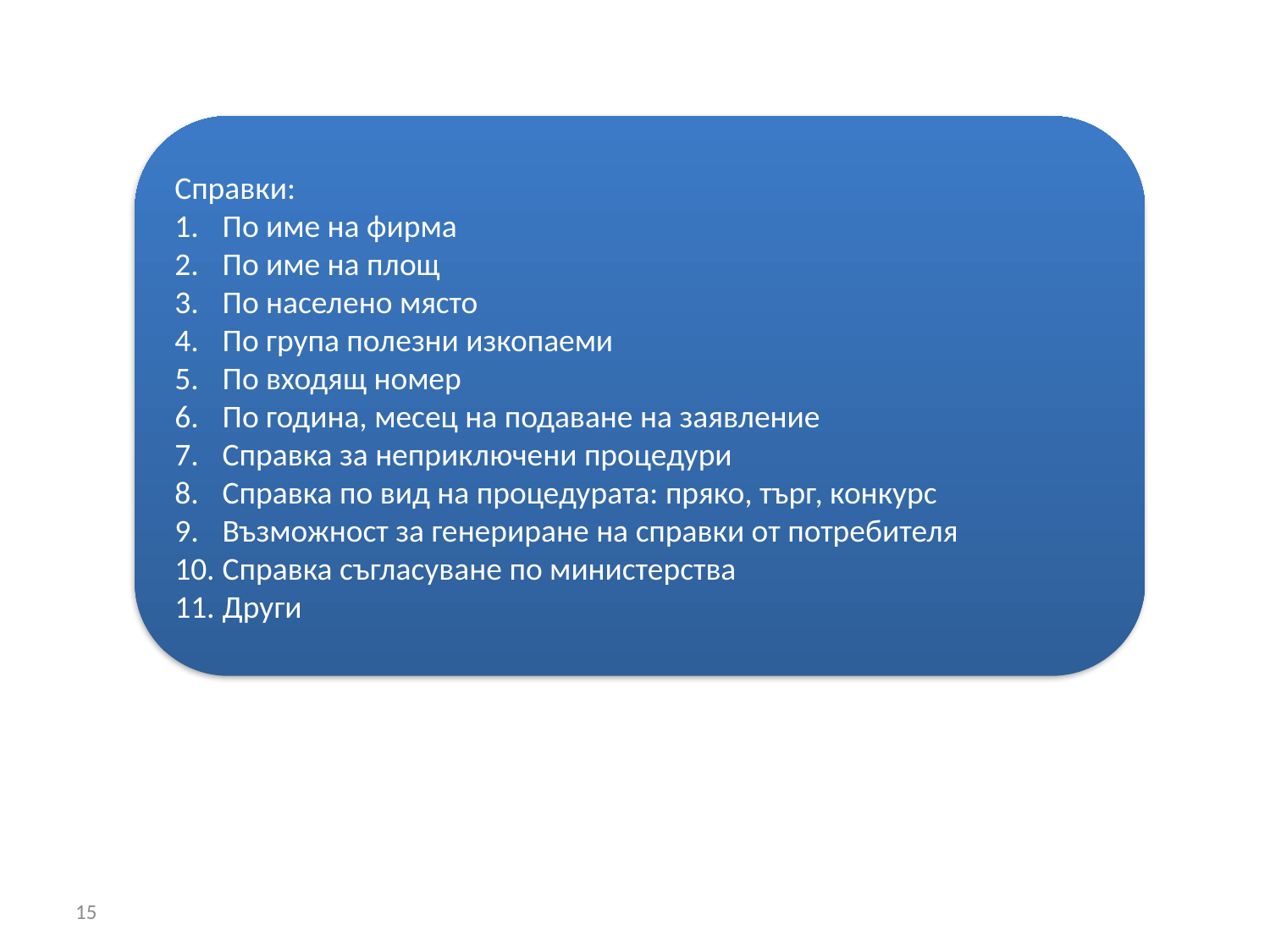

Справки:
По име на фирма
По име на площ
По населено място
По група полезни изкопаеми
По входящ номер
По година, месец на подаване на заявление
Справка за неприключени процедури
Справка по вид на процедурата: пряко, търг, конкурс
Възможност за генериране на справки от потребителя
Справка съгласуване по министерства
Други

15